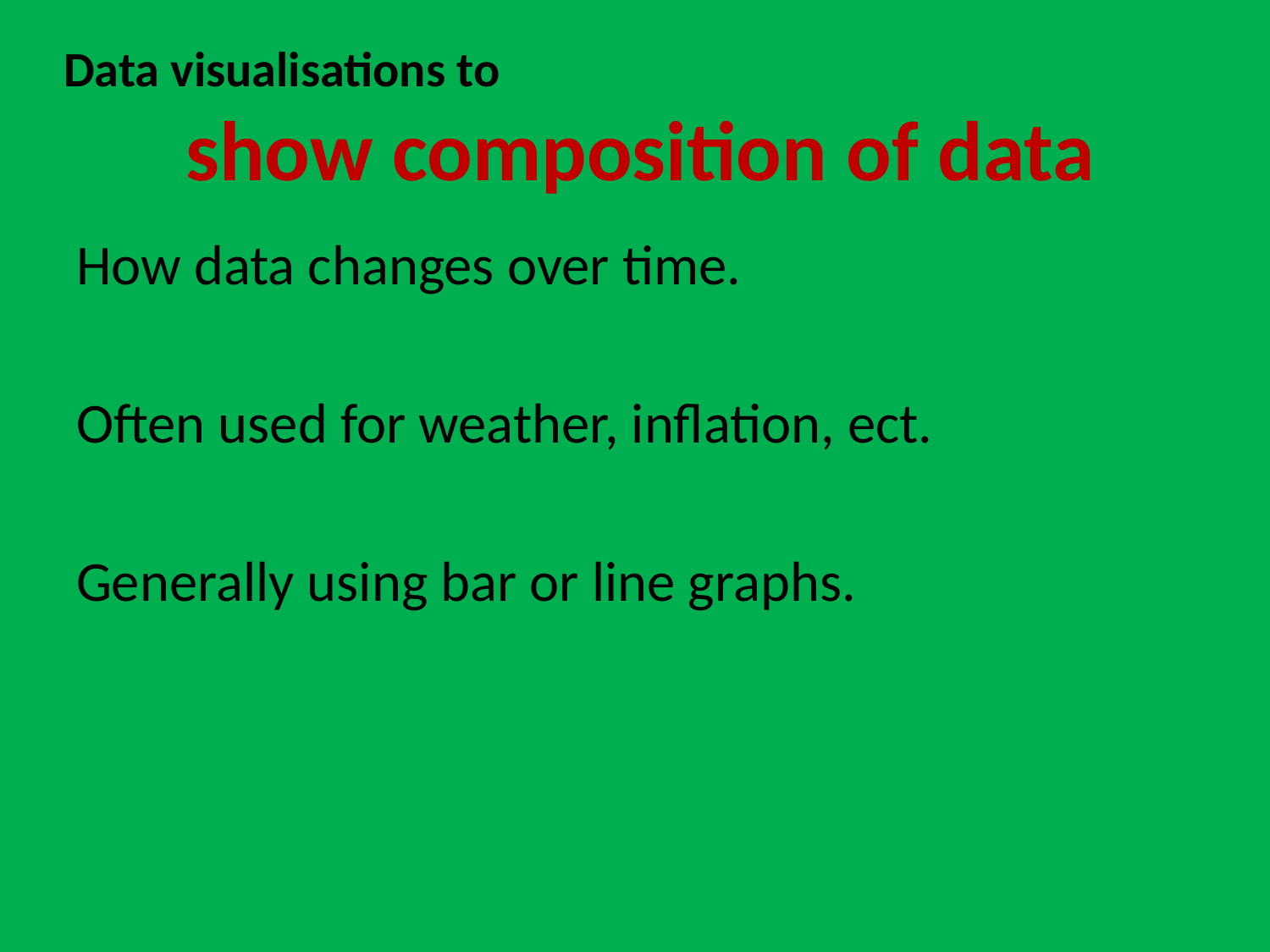

# Data visualisations to show composition of data
How data changes over time.

Often used for weather, inflation, ect.

Generally using bar or line graphs.